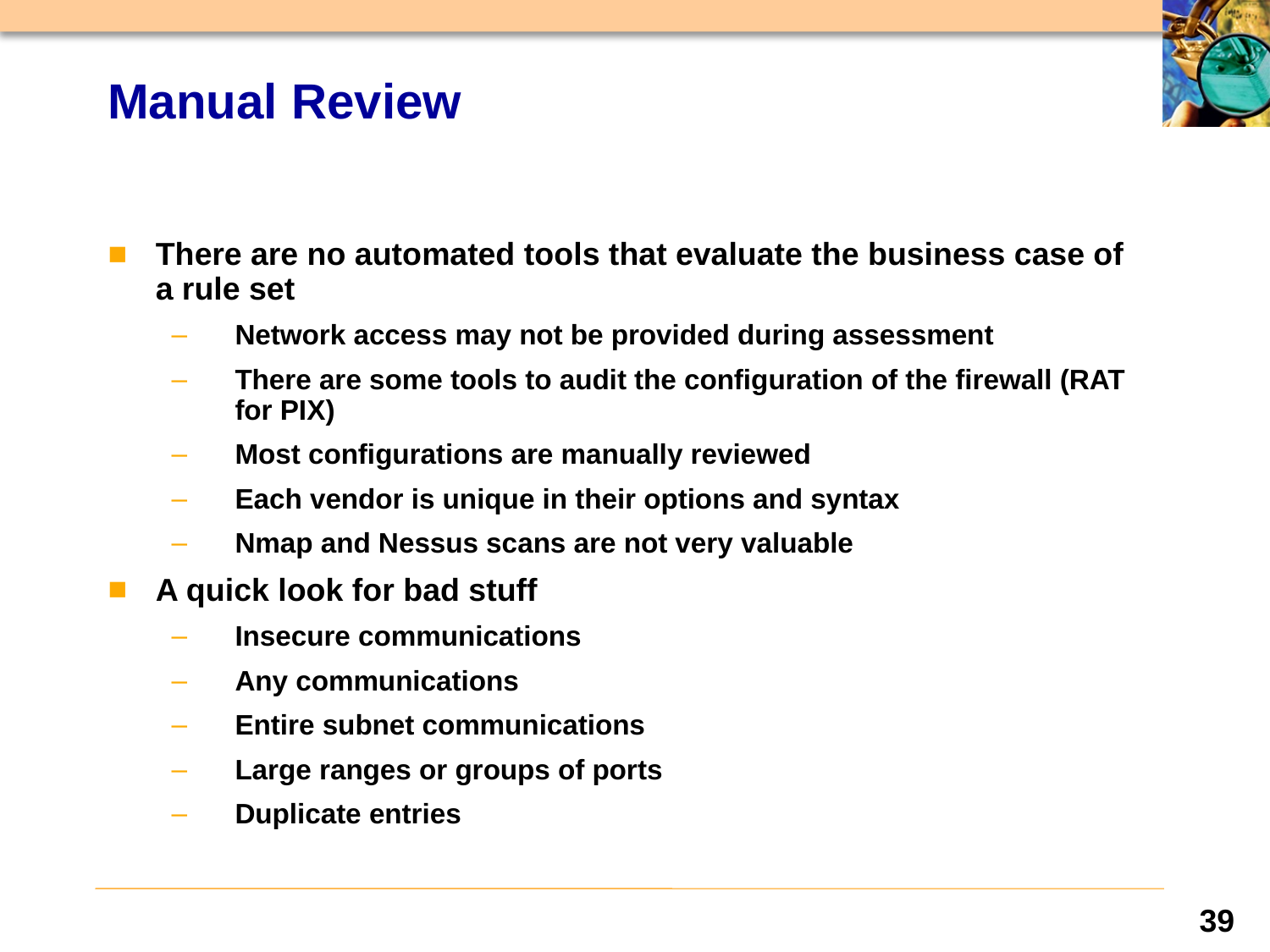

# Manual Review

There are no automated tools that evaluate the business case of a rule set
Network access may not be provided during assessment
There are some tools to audit the configuration of the firewall (RAT for PIX)
Most configurations are manually reviewed
Each vendor is unique in their options and syntax
Nmap and Nessus scans are not very valuable
A quick look for bad stuff
Insecure communications
Any communications
Entire subnet communications
Large ranges or groups of ports
Duplicate entries